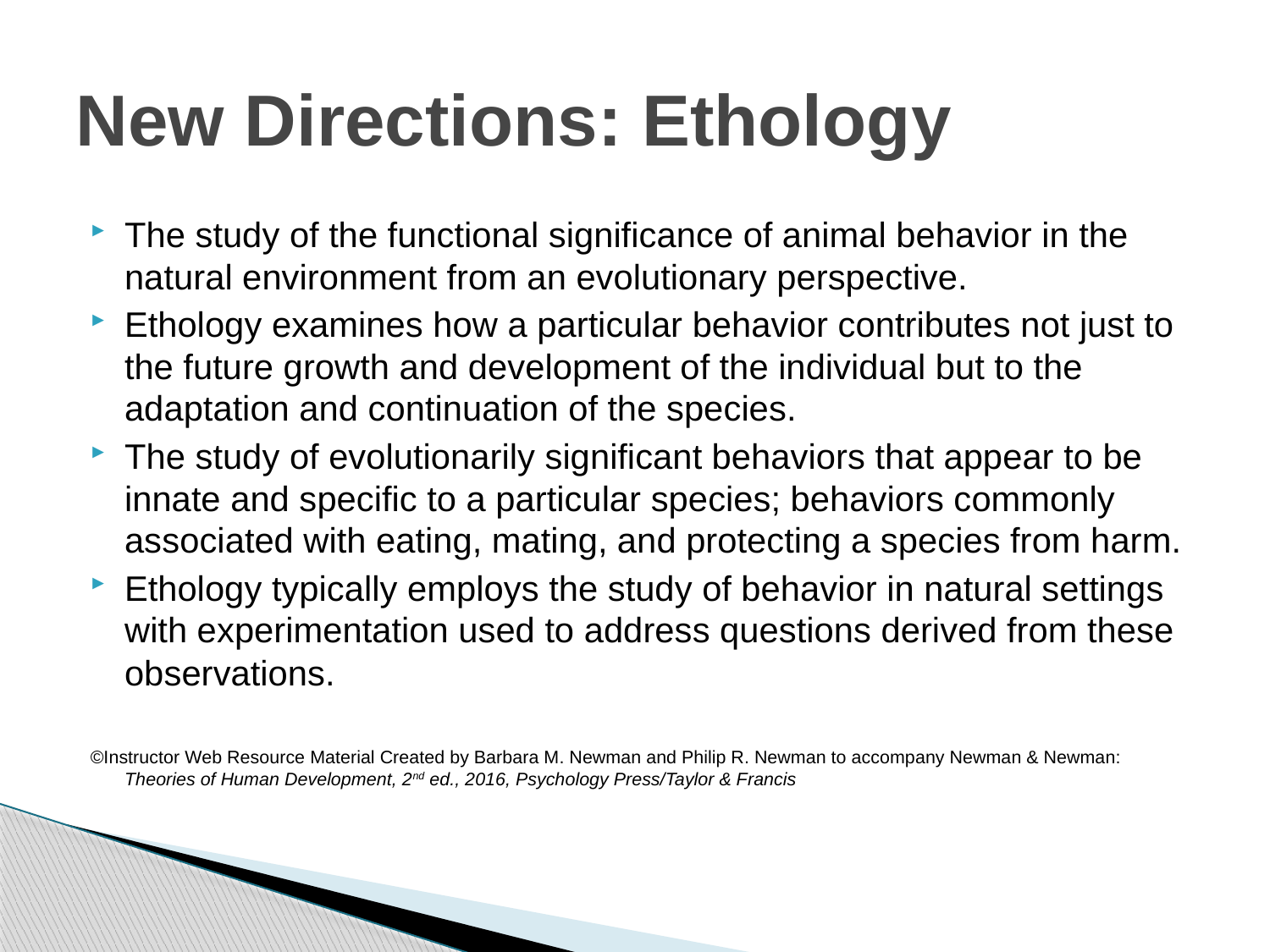

# New Directions: Ethology
The study of the functional significance of animal behavior in the natural environment from an evolutionary perspective.
Ethology examines how a particular behavior contributes not just to the future growth and development of the individual but to the adaptation and continuation of the species.
The study of evolutionarily significant behaviors that appear to be innate and specific to a particular species; behaviors commonly associated with eating, mating, and protecting a species from harm.
Ethology typically employs the study of behavior in natural settings with experimentation used to address questions derived from these observations.

©Instructor Web Resource Material Created by Barbara M. Newman and Philip R. Newman to accompany Newman & Newman:  Theories of Human Development, 2nd ed., 2016, Psychology Press/Taylor & Francis